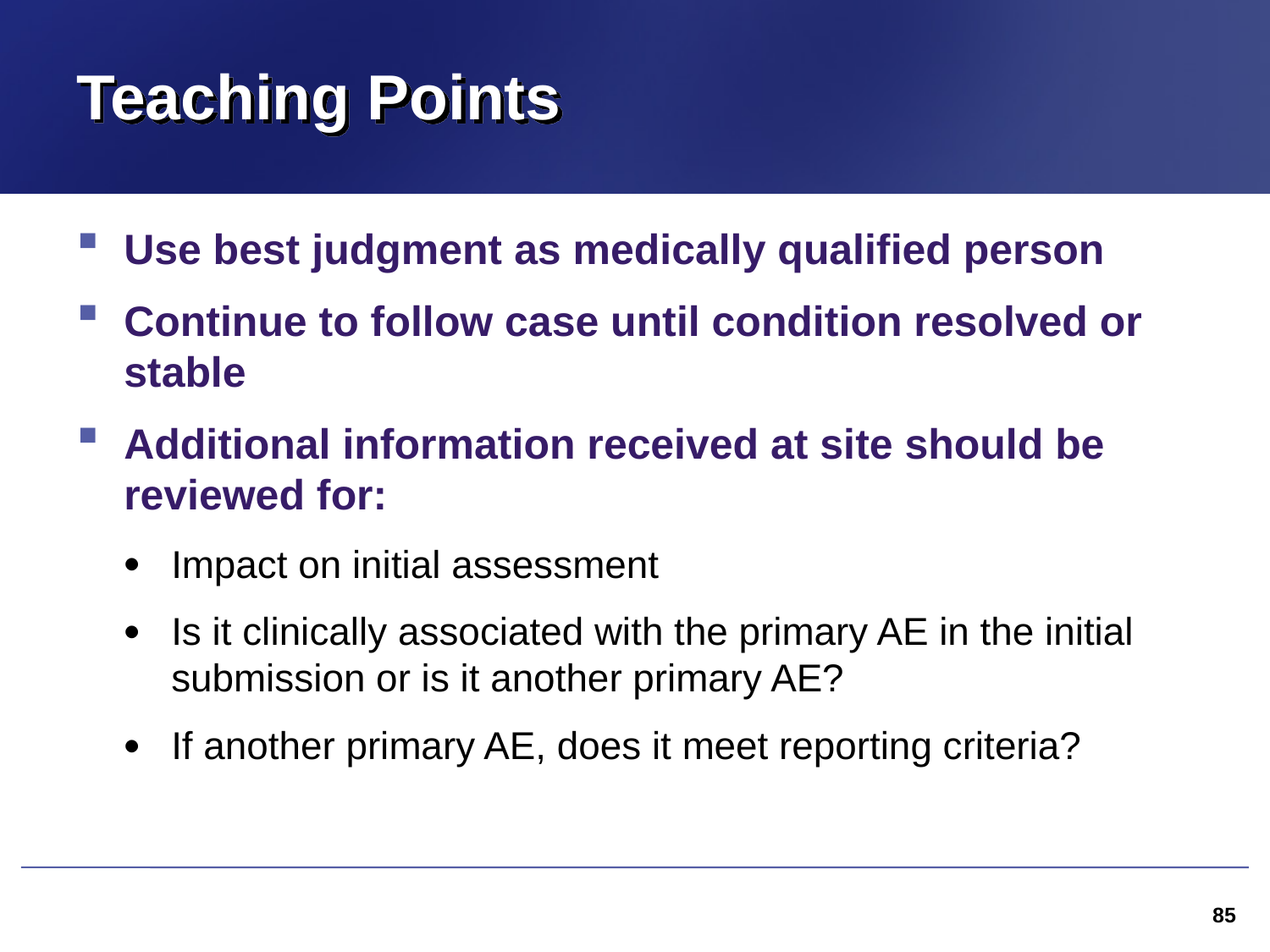

# Teaching Points
Use best judgment as medically qualified person
Continue to follow case until condition resolved or stable
Additional information received at site should be reviewed for:
Impact on initial assessment
Is it clinically associated with the primary AE in the initial submission or is it another primary AE?
If another primary AE, does it meet reporting criteria?
85